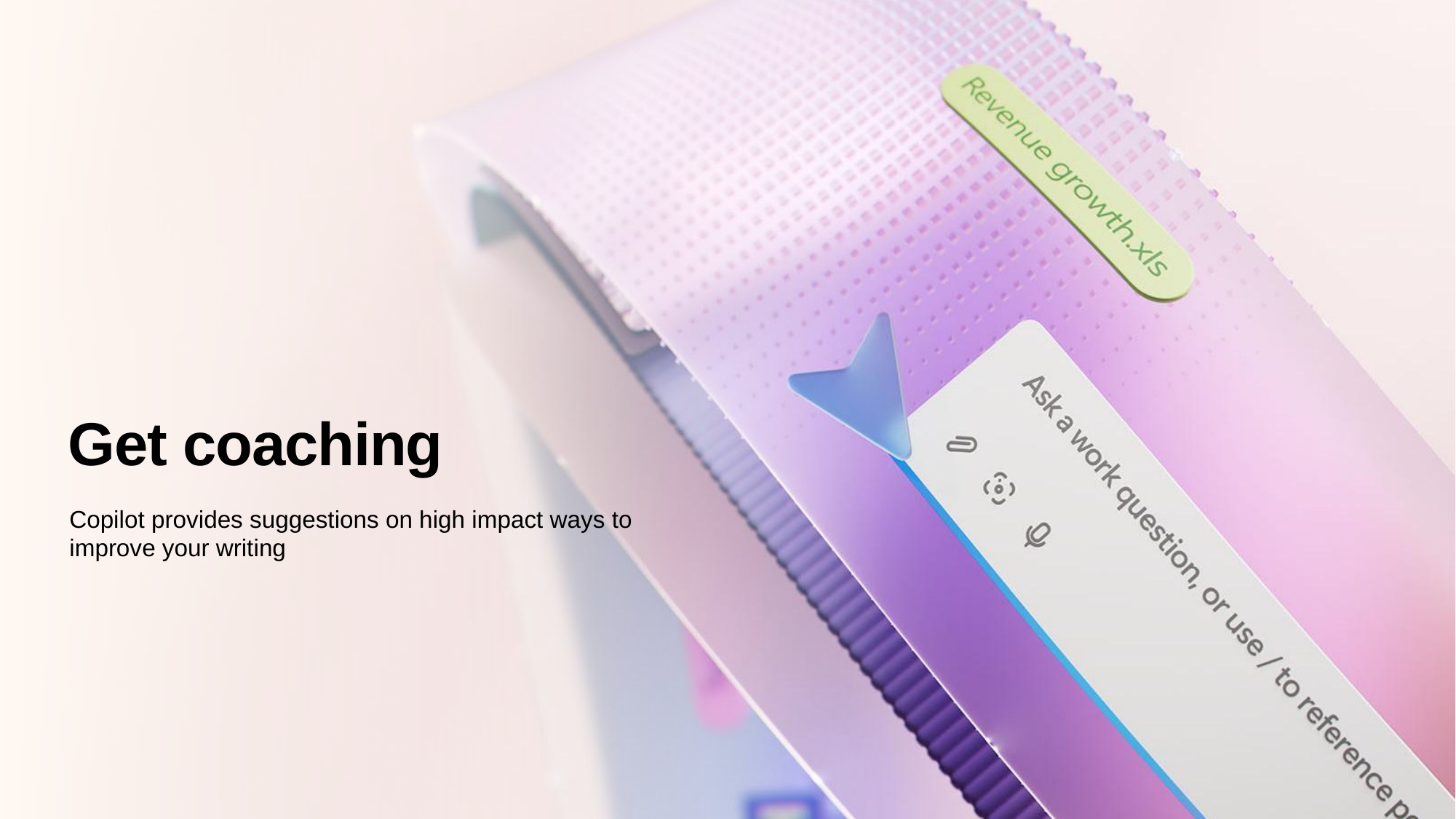

# Get coaching
Copilot provides suggestions on high impact ways to improve your writing